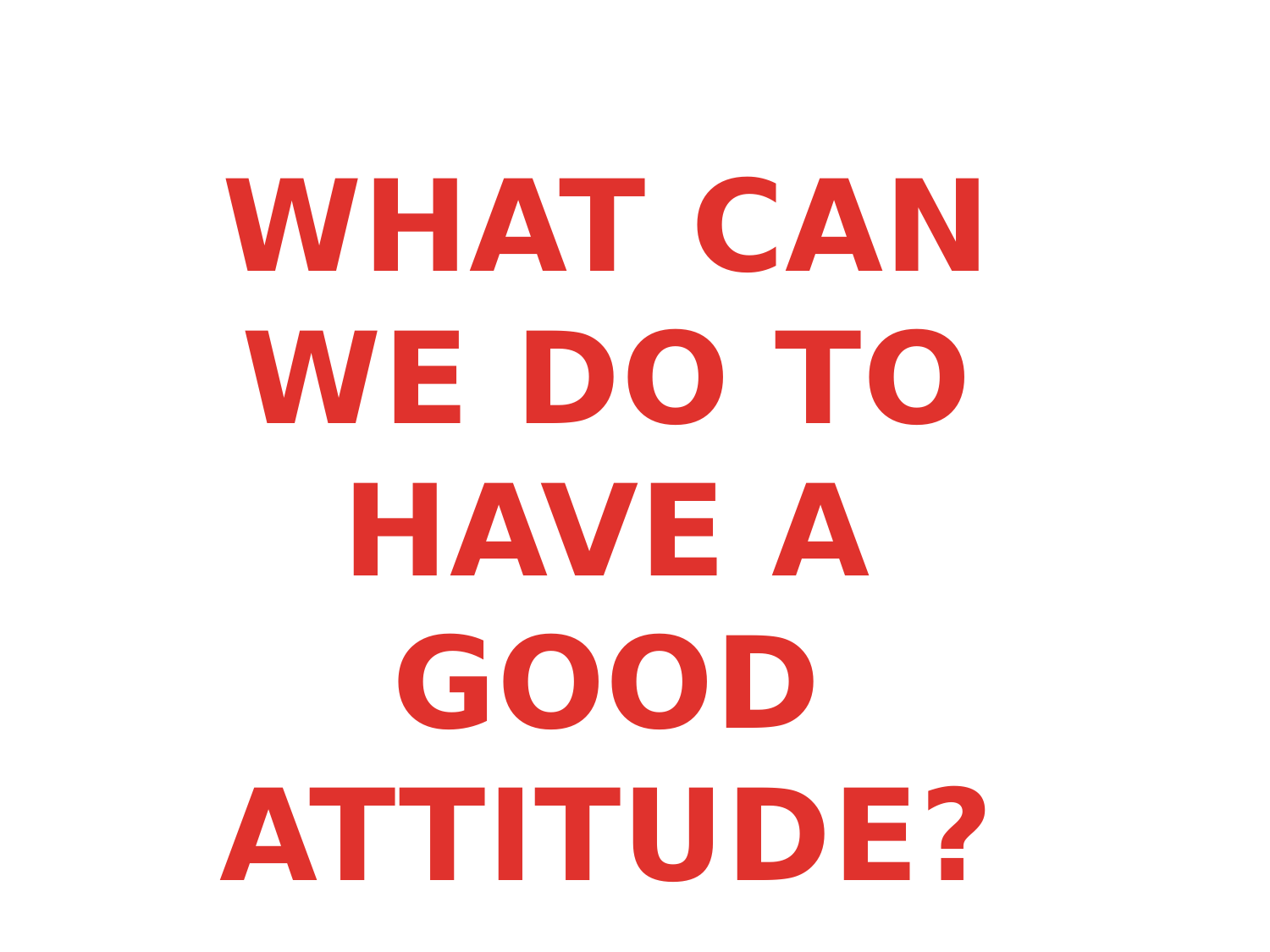

WHAT CAN WE DO TO HAVE A GOOD ATTITUDE?